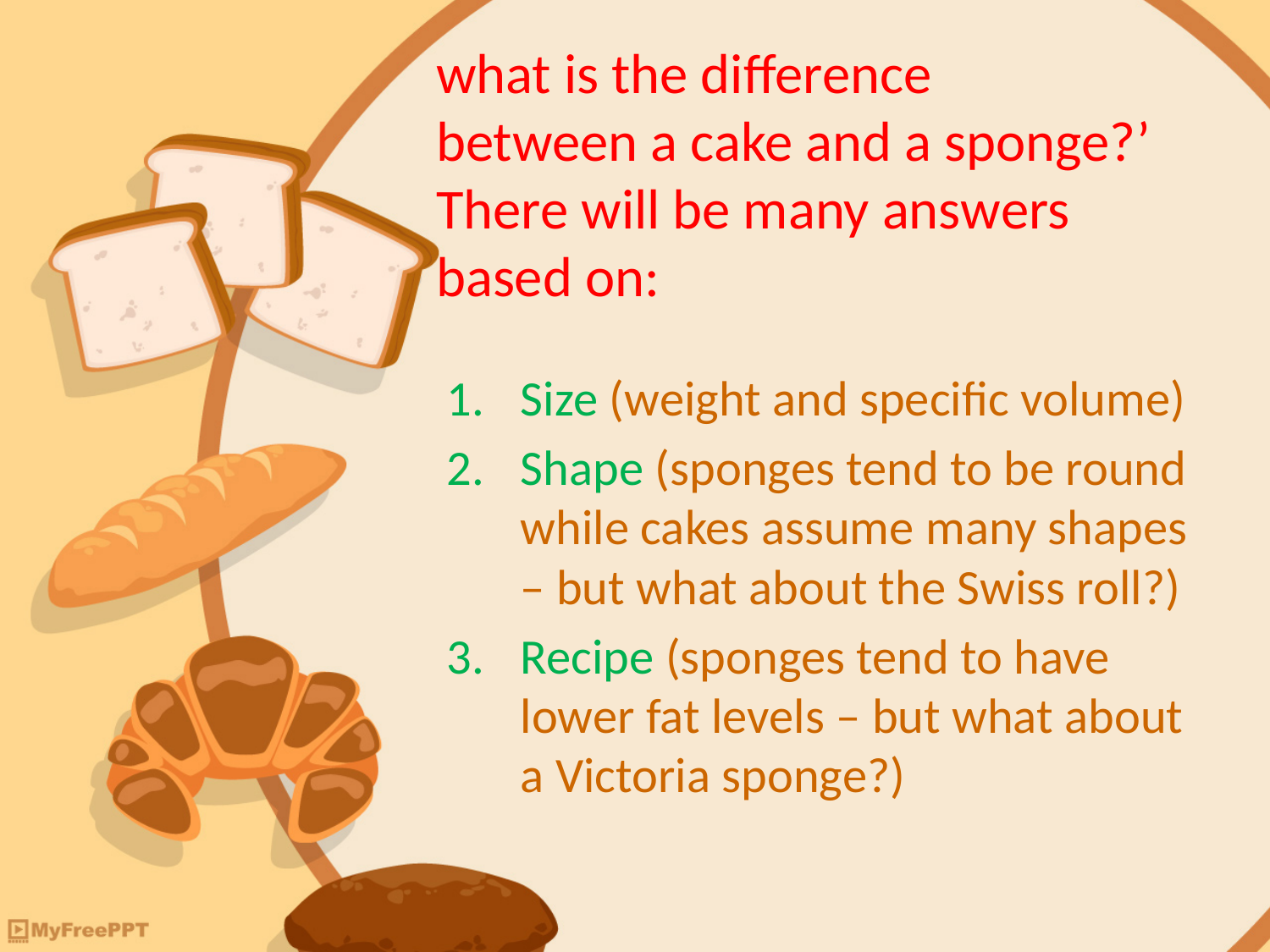

# what is the difference between a cake and a sponge?’ There will be many answers based on:
Size (weight and specific volume)
Shape (sponges tend to be round while cakes assume many shapes – but what about the Swiss roll?)
Recipe (sponges tend to have lower fat levels – but what about a Victoria sponge?)